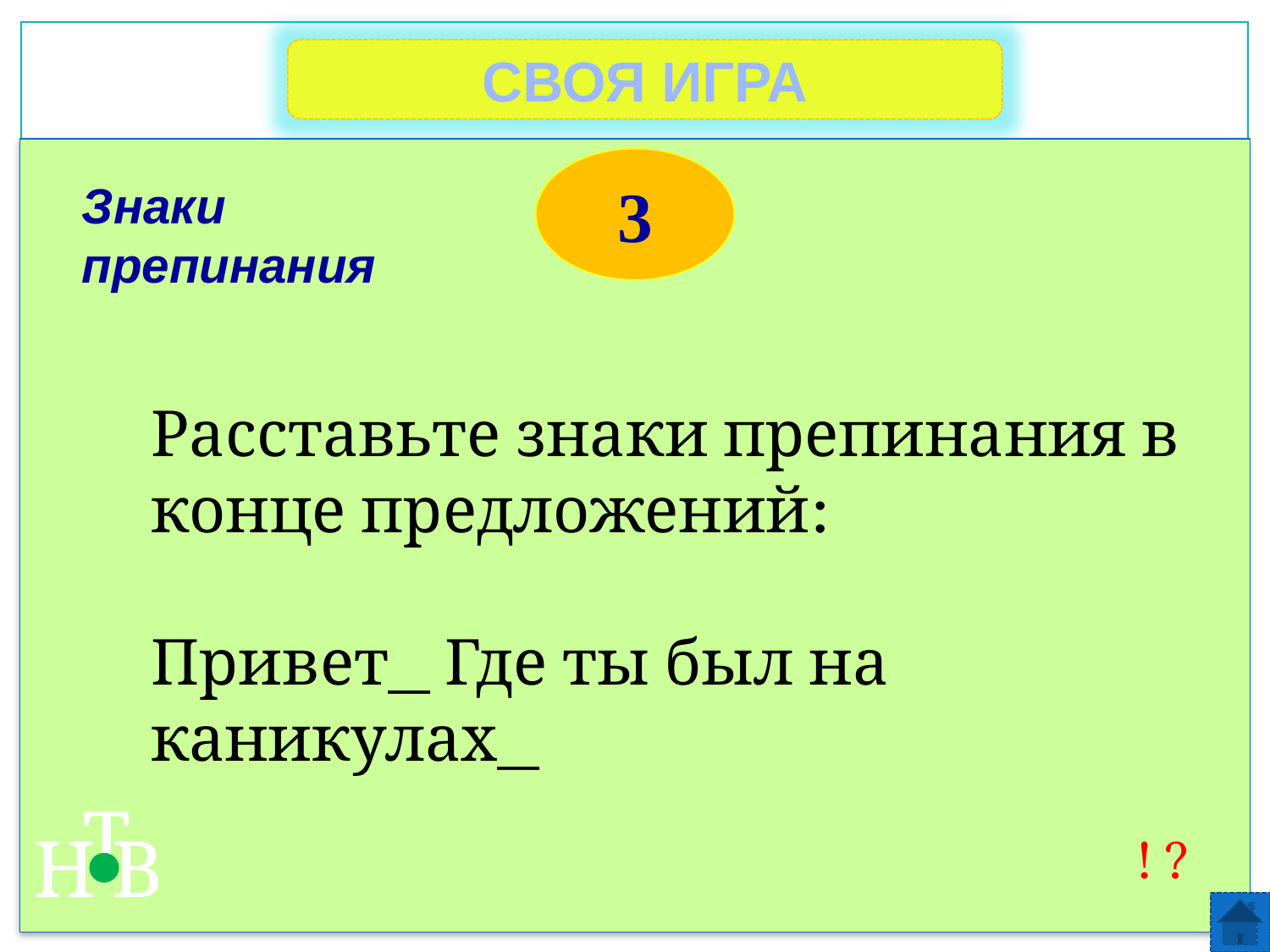

СВОЯ ИГРА

3
Знаки препинания
Расставьте знаки препинания в конце предложений:

Привет_ Где ты был на каникулах_
Т
Н
В
! ?